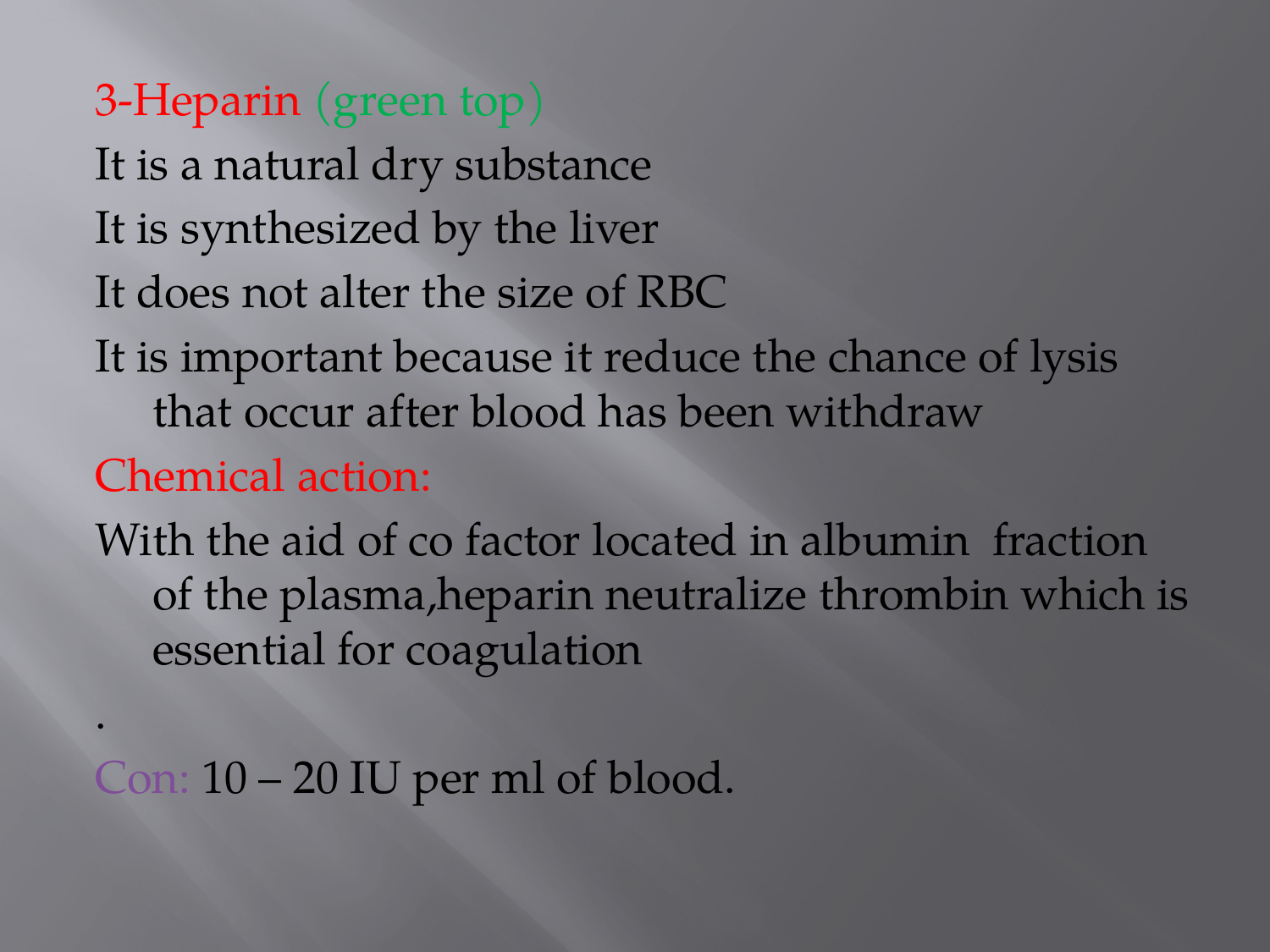

3-Heparin (green top)
It is a natural dry substance
It is synthesized by the liver
It does not alter the size of RBC
It is important because it reduce the chance of lysis that occur after blood has been withdraw
Chemical action:
With the aid of co factor located in albumin  fraction of the plasma,heparin neutralize thrombin which is essential for coagulation
.
Con: 10 – 20 IU per ml of blood.